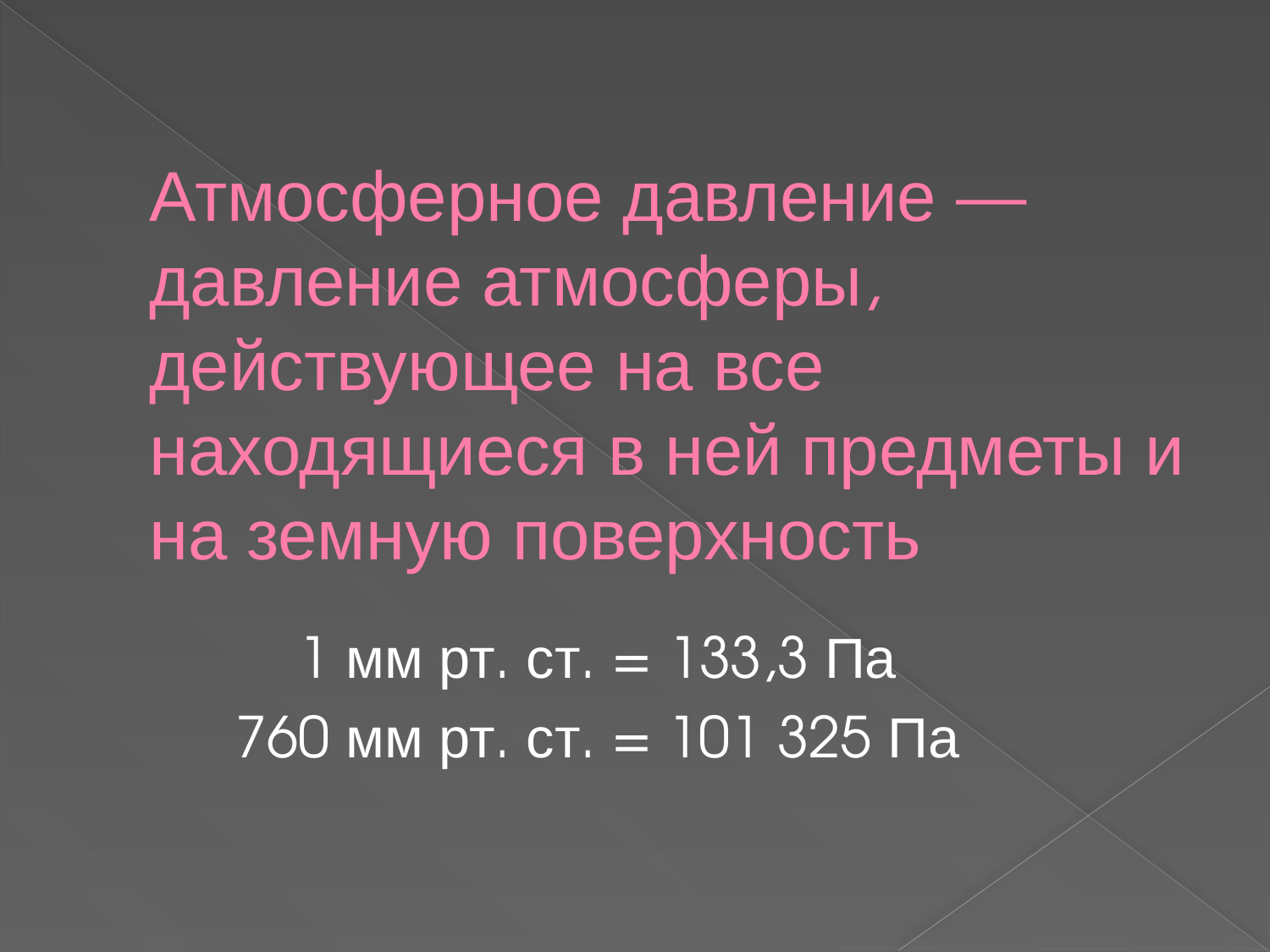

# Атмосферное давление — давление атмосферы, действующее на все находящиеся в ней предметы и на земную поверхность
1 мм рт. ст. = 133,3 Па
760 мм рт. ст. = 101 325 Па